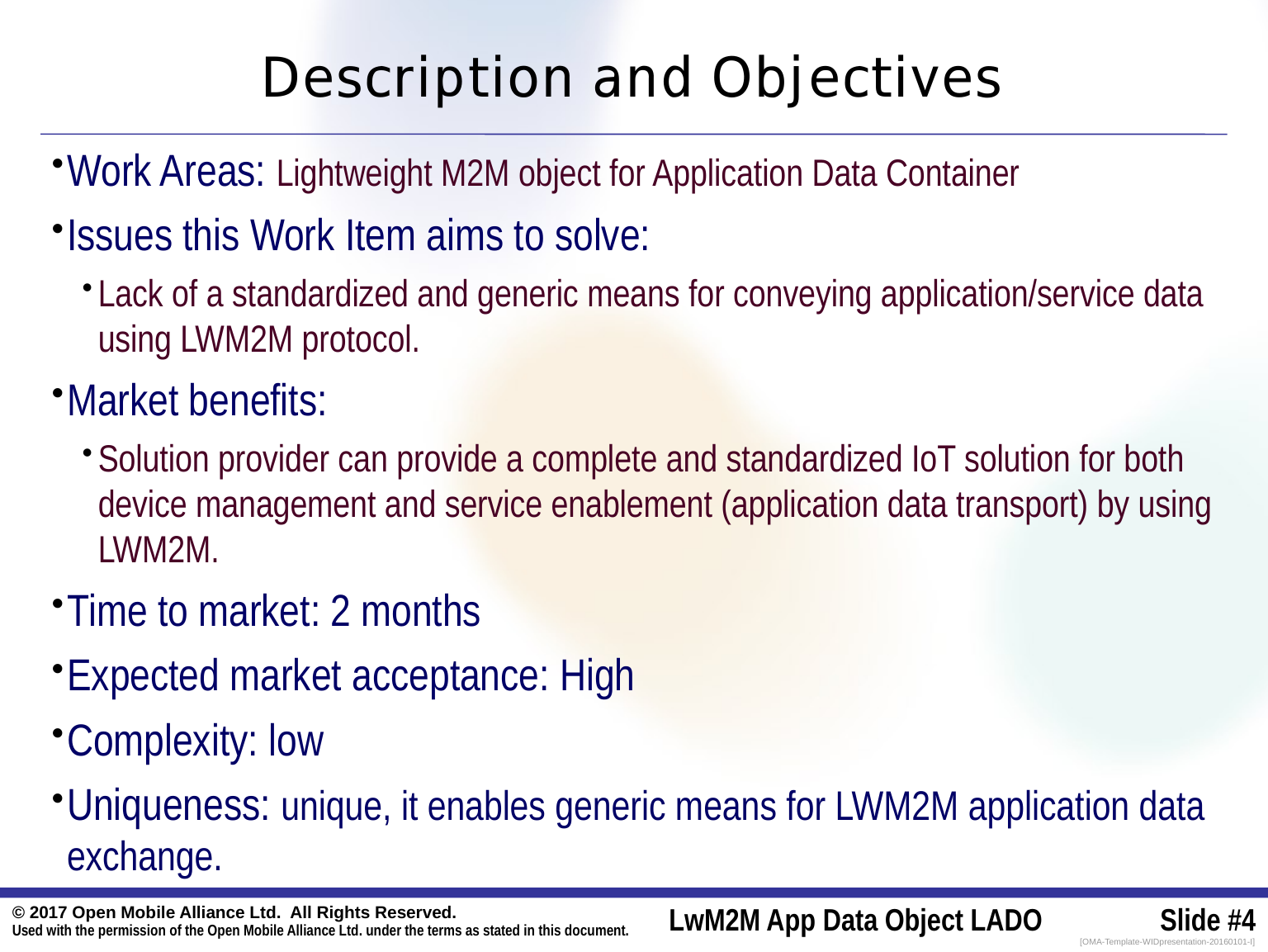

# Description and Objectives
Work Areas: Lightweight M2M object for Application Data Container
Issues this Work Item aims to solve:
Lack of a standardized and generic means for conveying application/service data using LWM2M protocol.
Market benefits:
Solution provider can provide a complete and standardized IoT solution for both device management and service enablement (application data transport) by using LWM2M.
Time to market: 2 months
Expected market acceptance: High
Complexity: low
Uniqueness: unique, it enables generic means for LWM2M application data exchange.